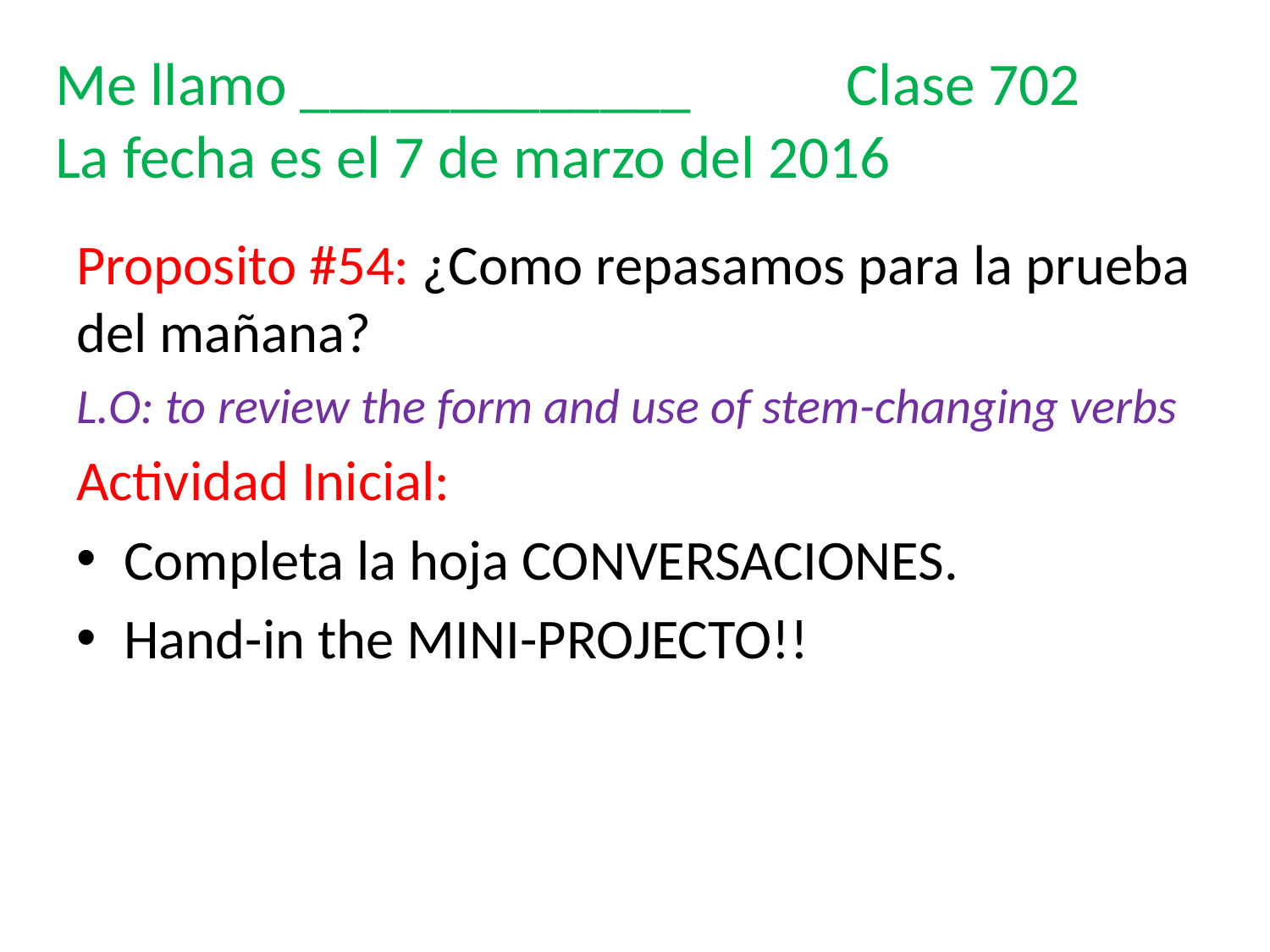

# Me llamo _____________	     Clase 702 La fecha es el 7 de marzo del 2016
Proposito #54: ¿Como repasamos para la prueba del mañana?
L.O: to review the form and use of stem-changing verbs
Actividad Inicial:
Completa la hoja CONVERSACIONES.
Hand-in the MINI-PROJECTO!!